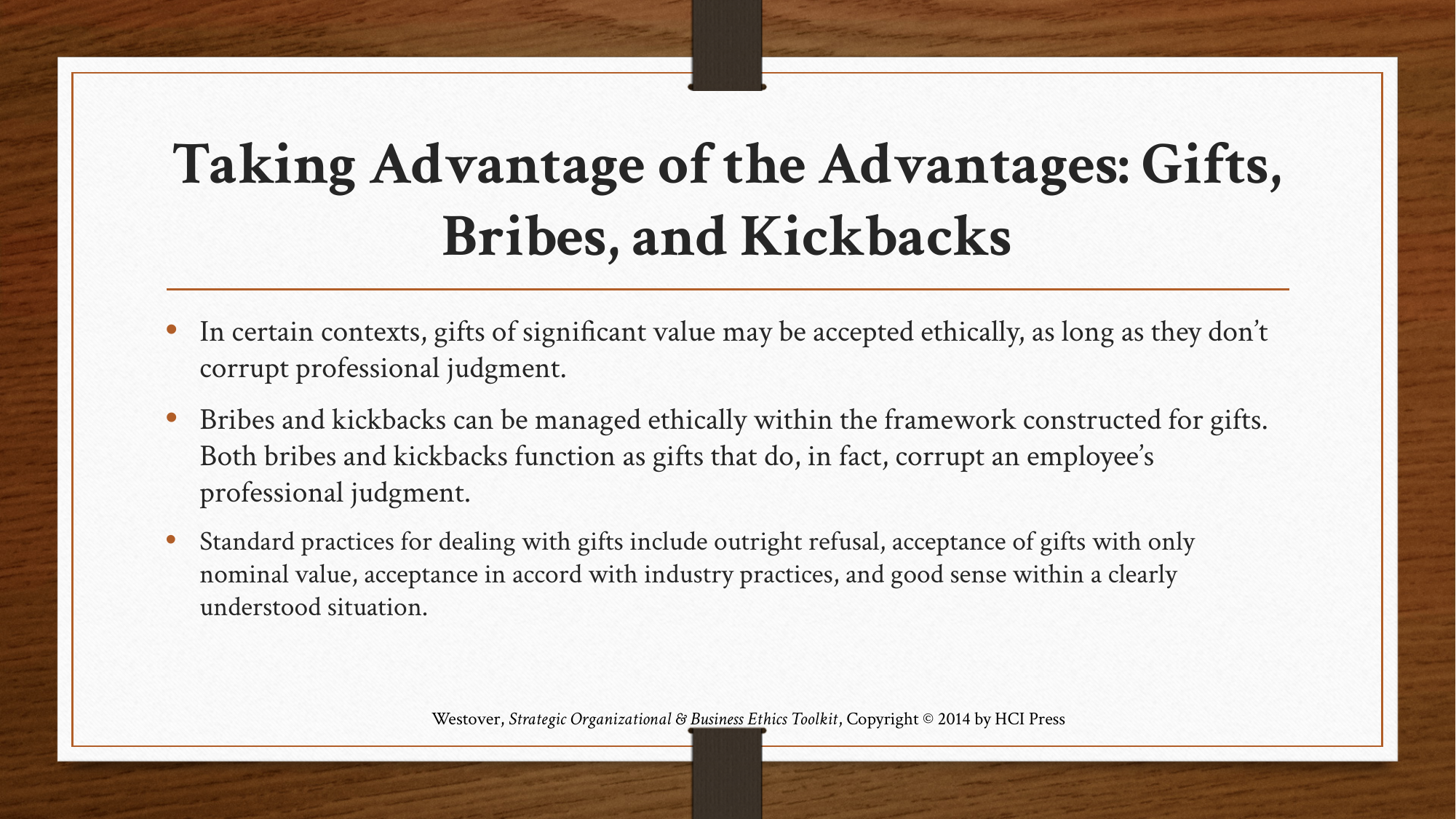

# Taking Advantage of the Advantages: Gifts, Bribes, and Kickbacks
In certain contexts, gifts of significant value may be accepted ethically, as long as they don’t corrupt professional judgment.
Bribes and kickbacks can be managed ethically within the framework constructed for gifts. Both bribes and kickbacks function as gifts that do, in fact, corrupt an employee’s professional judgment.
Standard practices for dealing with gifts include outright refusal, acceptance of gifts with only nominal value, acceptance in accord with industry practices, and good sense within a clearly understood situation.

Westover, Strategic Organizational & Business Ethics Toolkit, Copyright © 2014 by HCI Press